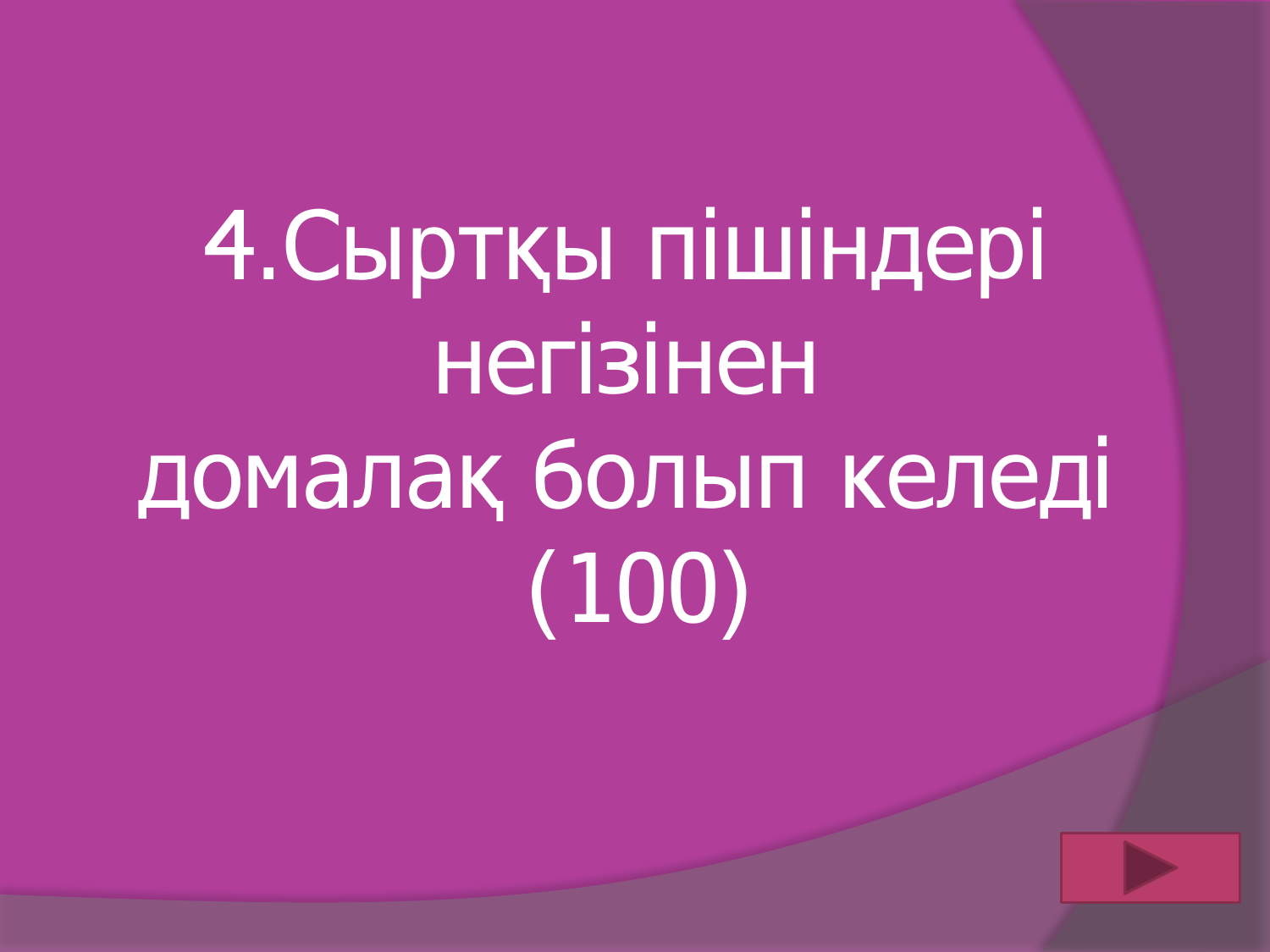

4.Сыртқы пішіндері
негізінен
домалақ болып келеді
(100)